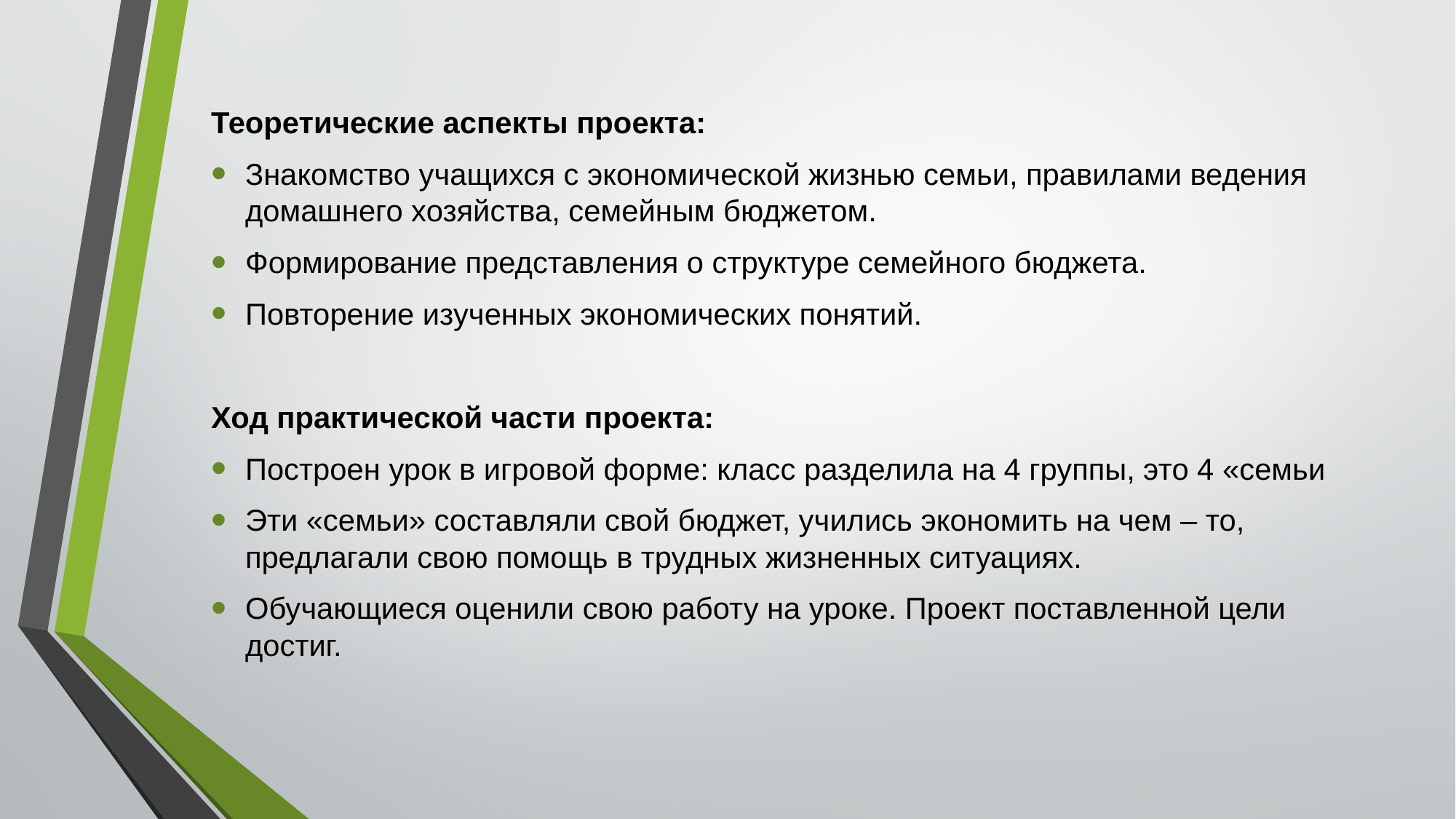

Теоретические аспекты проекта:
Знакомство учащихся с экономической жизнью семьи, правилами ведения домашнего хозяйства, семейным бюджетом.
Формирование представления о структуре семейного бюджета.
Повторение изученных экономических понятий.

Ход практической части проекта:
Построен урок в игровой форме: класс разделила на 4 группы, это 4 «семьи
Эти «семьи» составляли свой бюджет, учились экономить на чем – то, предлагали свою помощь в трудных жизненных ситуациях.
Обучающиеся оценили свою работу на уроке. Проект поставленной цели достиг.